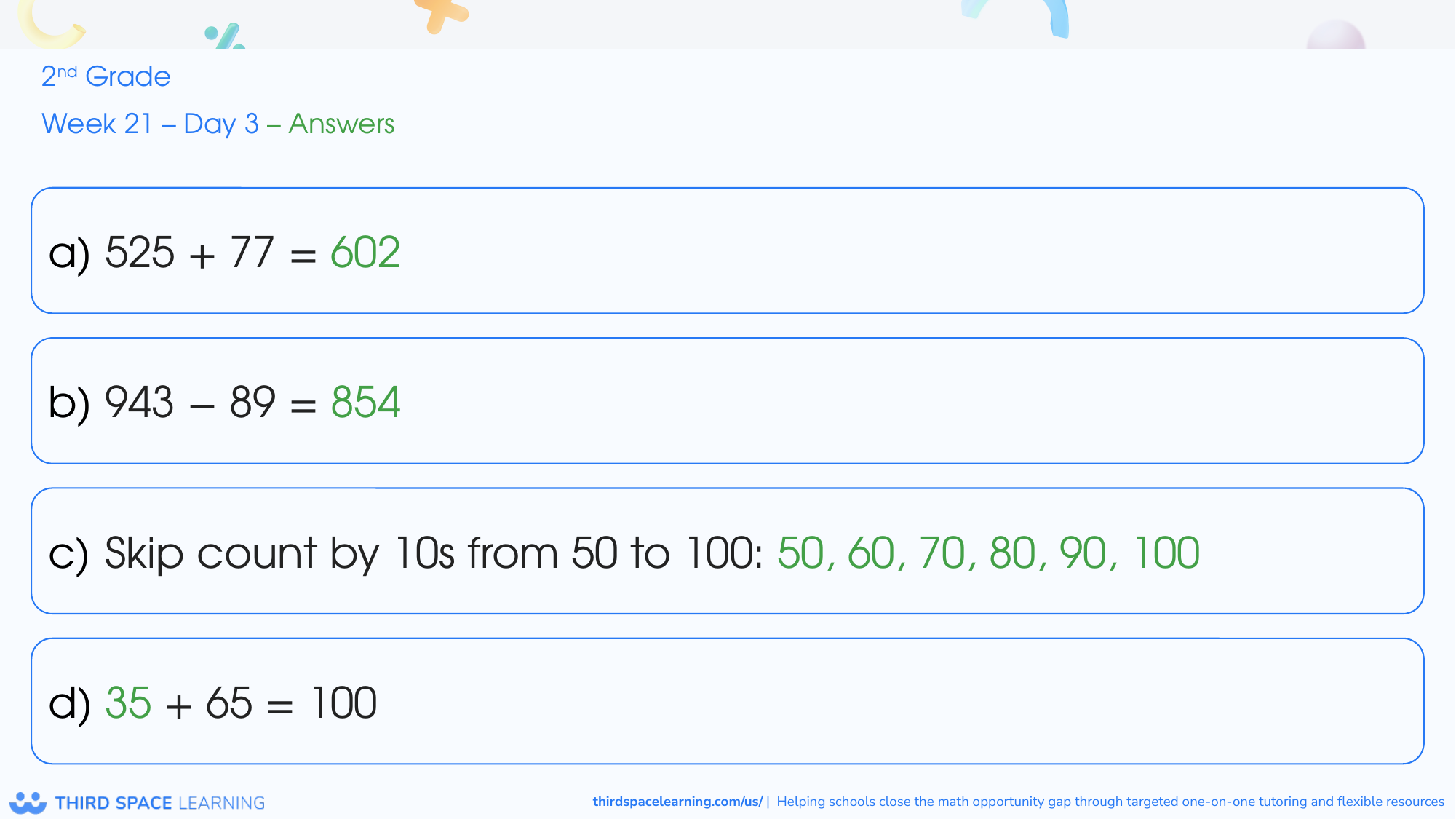

2nd Grade
Week 21 – Day 3 – Answers
525 + 77 = 602
943 − 89 = 854
Skip count by 10s from 50 to 100: 50, 60, 70, 80, 90, 100
35 + 65 = 100